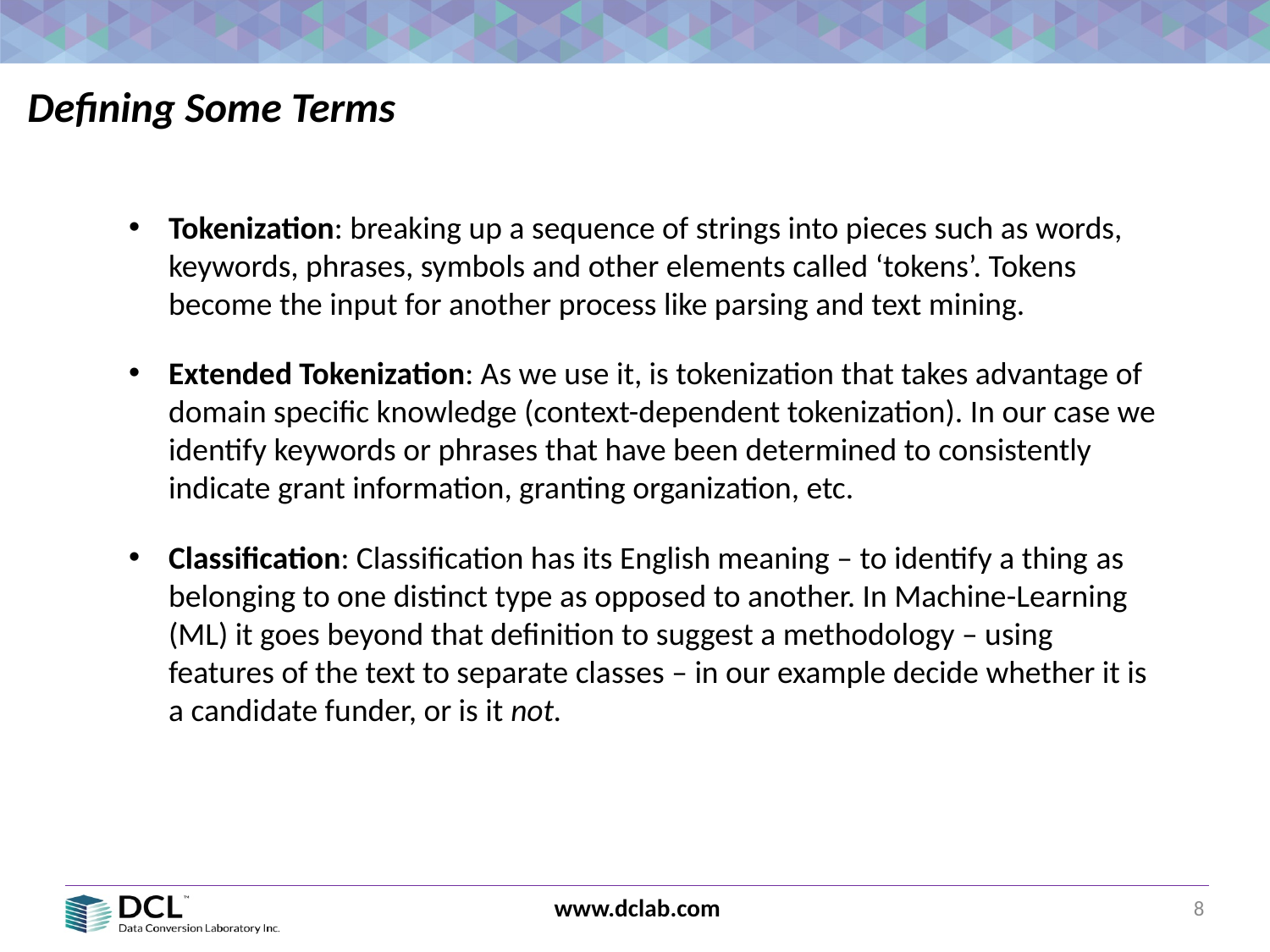

Defining Some Terms
Tokenization: breaking up a sequence of strings into pieces such as words, keywords, phrases, symbols and other elements called ‘tokens’. Tokens become the input for another process like parsing and text mining.
Extended Tokenization: As we use it, is tokenization that takes advantage of domain specific knowledge (context-dependent tokenization). In our case we identify keywords or phrases that have been determined to consistently indicate grant information, granting organization, etc.
Classification: Classification has its English meaning – to identify a thing as belonging to one distinct type as opposed to another. In Machine-Learning (ML) it goes beyond that definition to suggest a methodology – using features of the text to separate classes – in our example decide whether it is a candidate funder, or is it not.
8